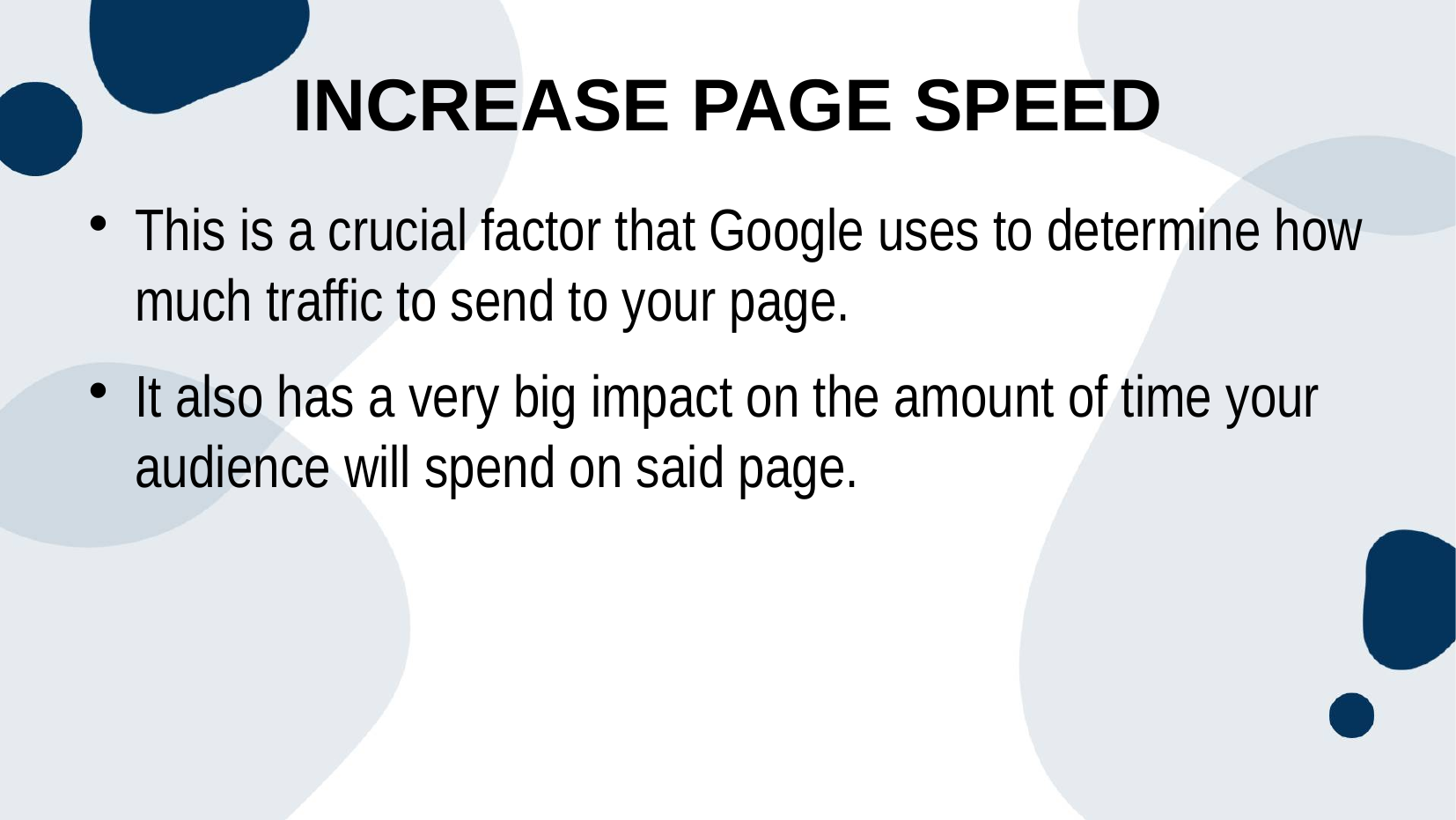

Increase Page Speed
This is a crucial factor that Google uses to determine how much traffic to send to your page.
It also has a very big impact on the amount of time your audience will spend on said page.